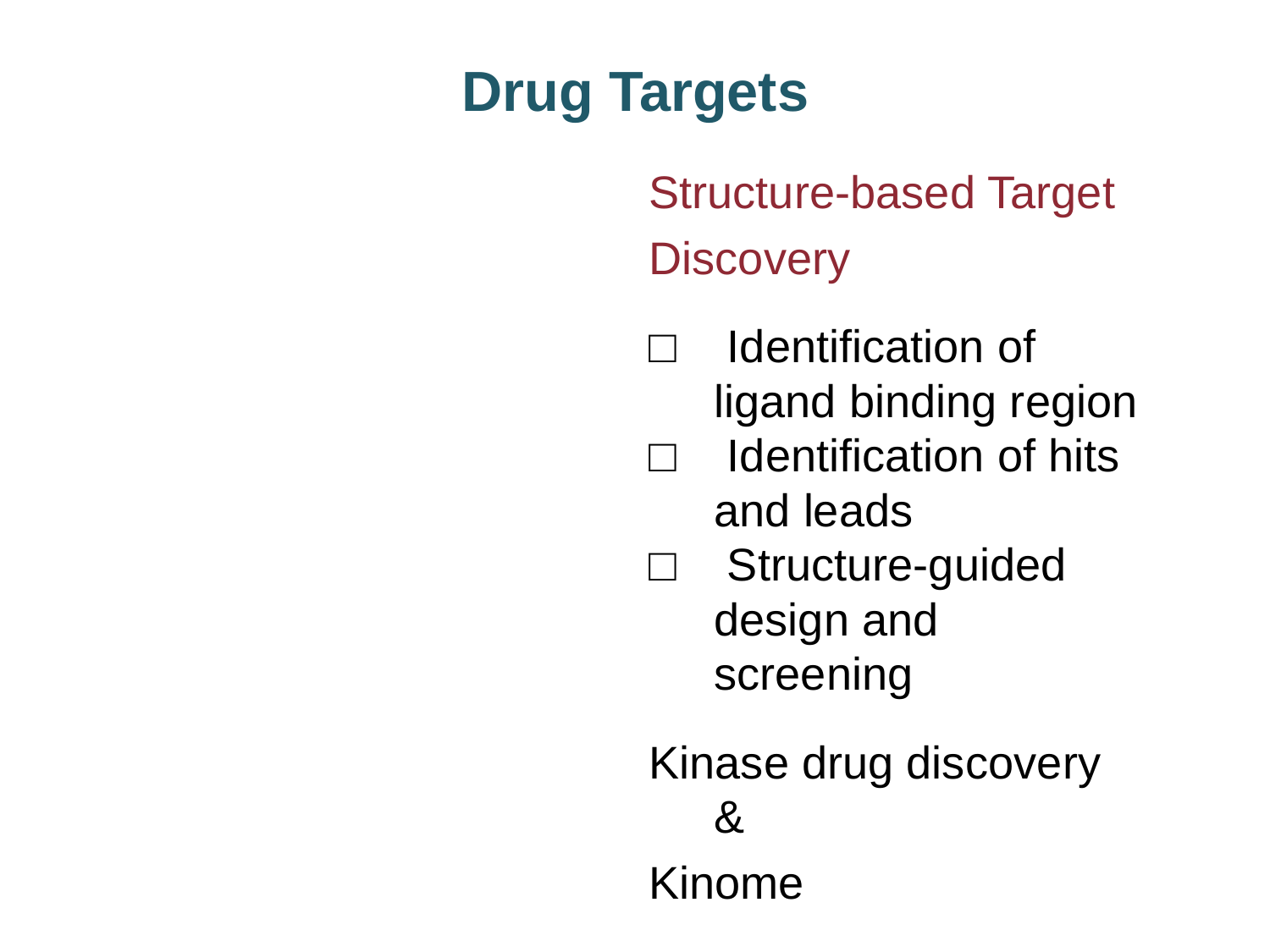

Drug Targets
Structure-based Target
Discovery
□    Identification of ligand binding region
□    Identification of hits and leads
□    Structure-guided design and screening
Kinase drug discovery &
Kinome